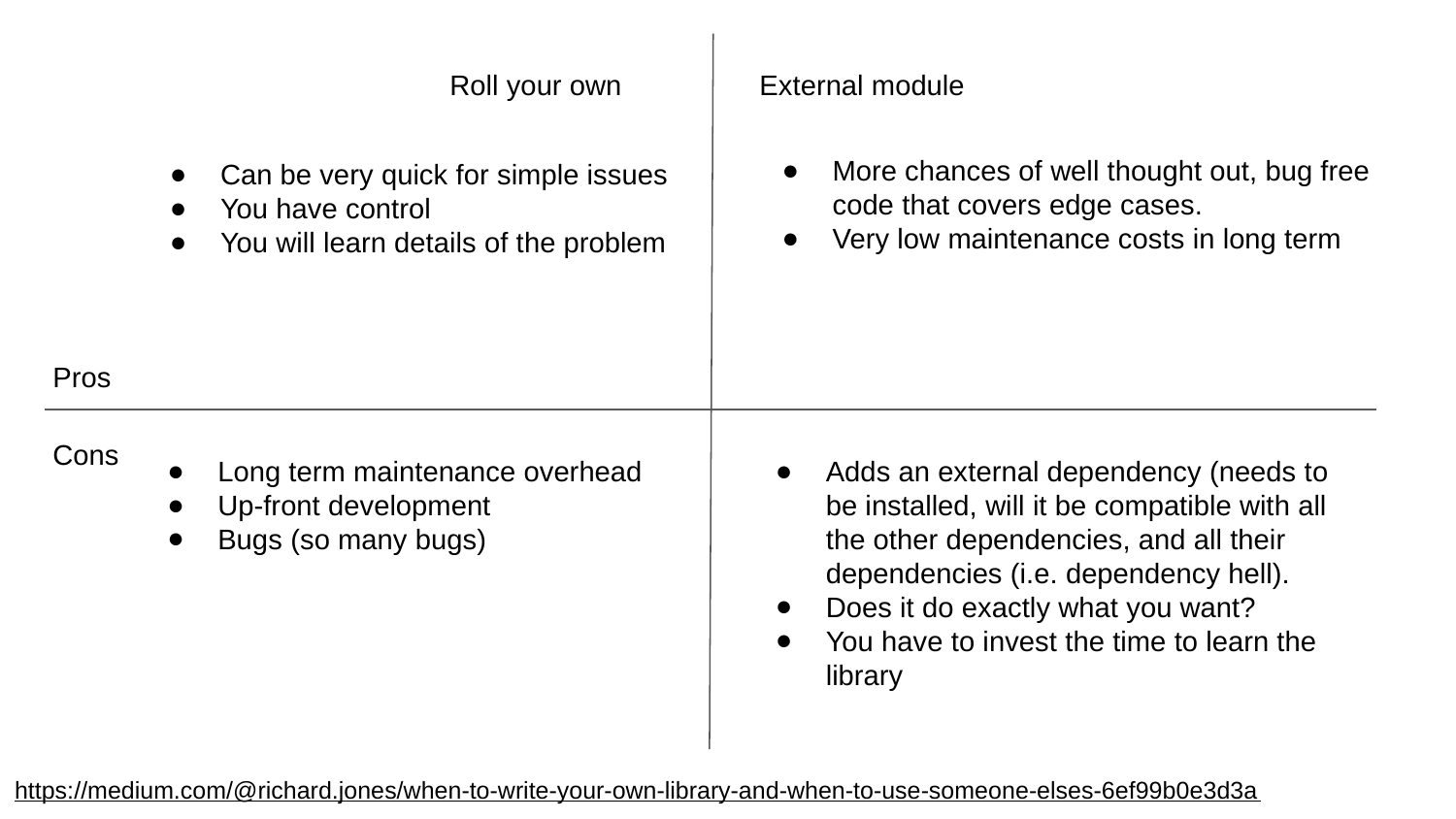

Roll your own
External module
More chances of well thought out, bug free code that covers edge cases.
Very low maintenance costs in long term

Can be very quick for simple issues
You have control
You will learn details of the problem
Pros
Cons
Long term maintenance overhead
Up-front development
Bugs (so many bugs)
Adds an external dependency (needs to be installed, will it be compatible with all the other dependencies, and all their dependencies (i.e. dependency hell).
Does it do exactly what you want?
You have to invest the time to learn the library

https://medium.com/@richard.jones/when-to-write-your-own-library-and-when-to-use-someone-elses-6ef99b0e3d3a